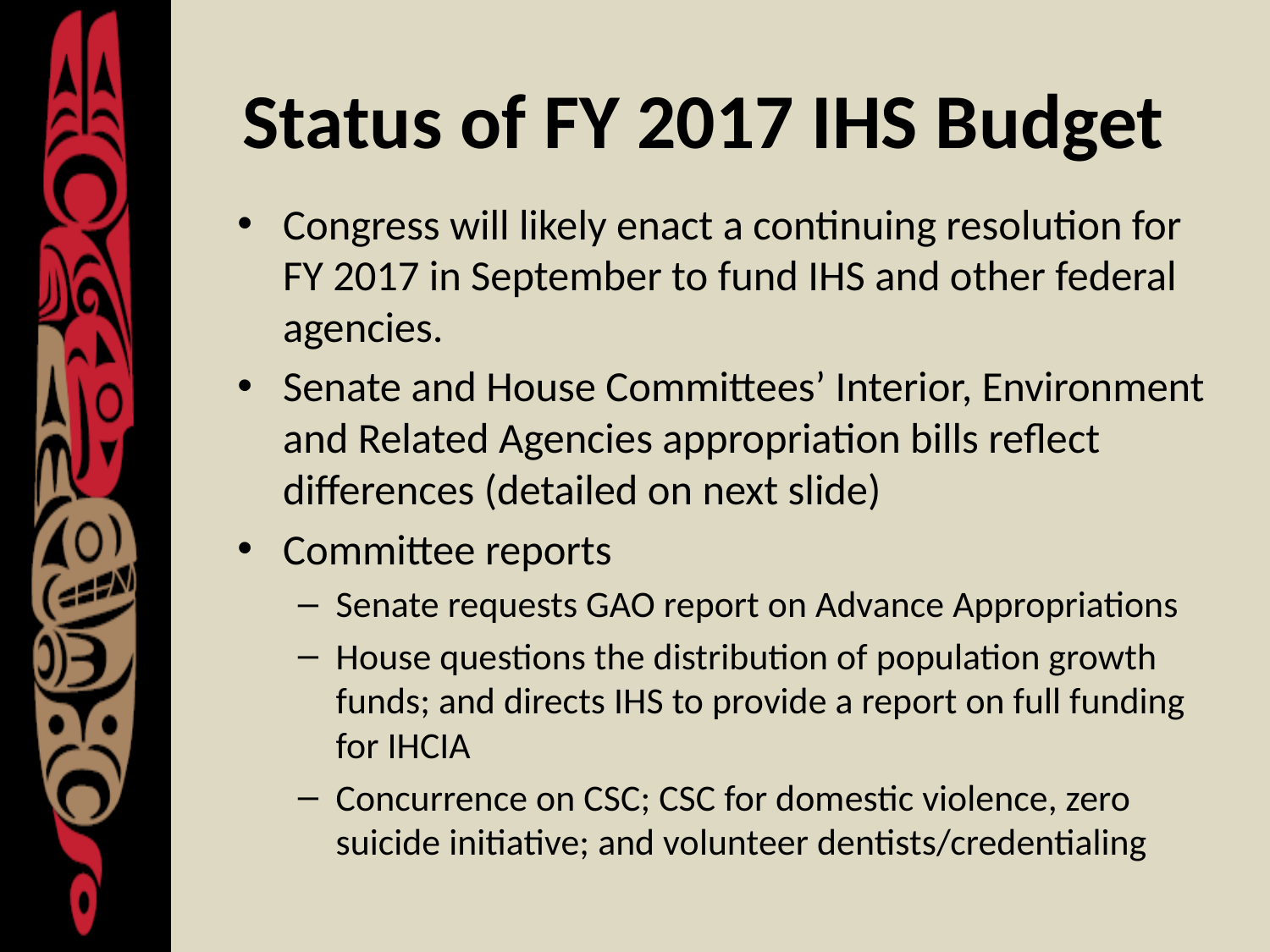

# Status of FY 2017 IHS Budget
Congress will likely enact a continuing resolution for FY 2017 in September to fund IHS and other federal agencies.
Senate and House Committees’ Interior, Environment and Related Agencies appropriation bills reflect differences (detailed on next slide)
Committee reports
Senate requests GAO report on Advance Appropriations
House questions the distribution of population growth funds; and directs IHS to provide a report on full funding for IHCIA
Concurrence on CSC; CSC for domestic violence, zero suicide initiative; and volunteer dentists/credentialing